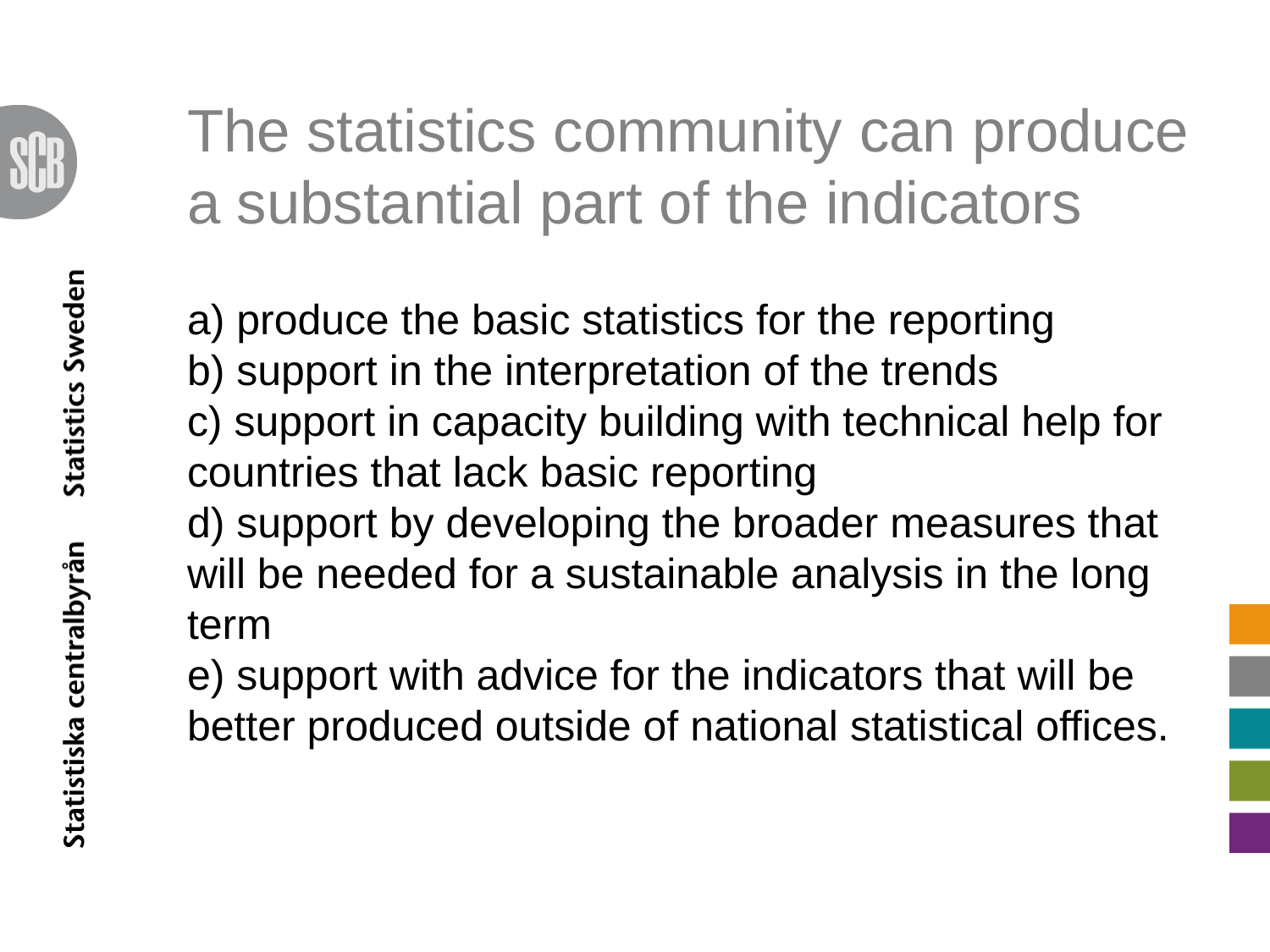

# The statistics community can produce a substantial part of the indicators
a) produce the basic statistics for the reporting
b) support in the interpretation of the trends
c) support in capacity building with technical help for countries that lack basic reporting
d) support by developing the broader measures that will be needed for a sustainable analysis in the long term
e) support with advice for the indicators that will be better produced outside of national statistical offices.